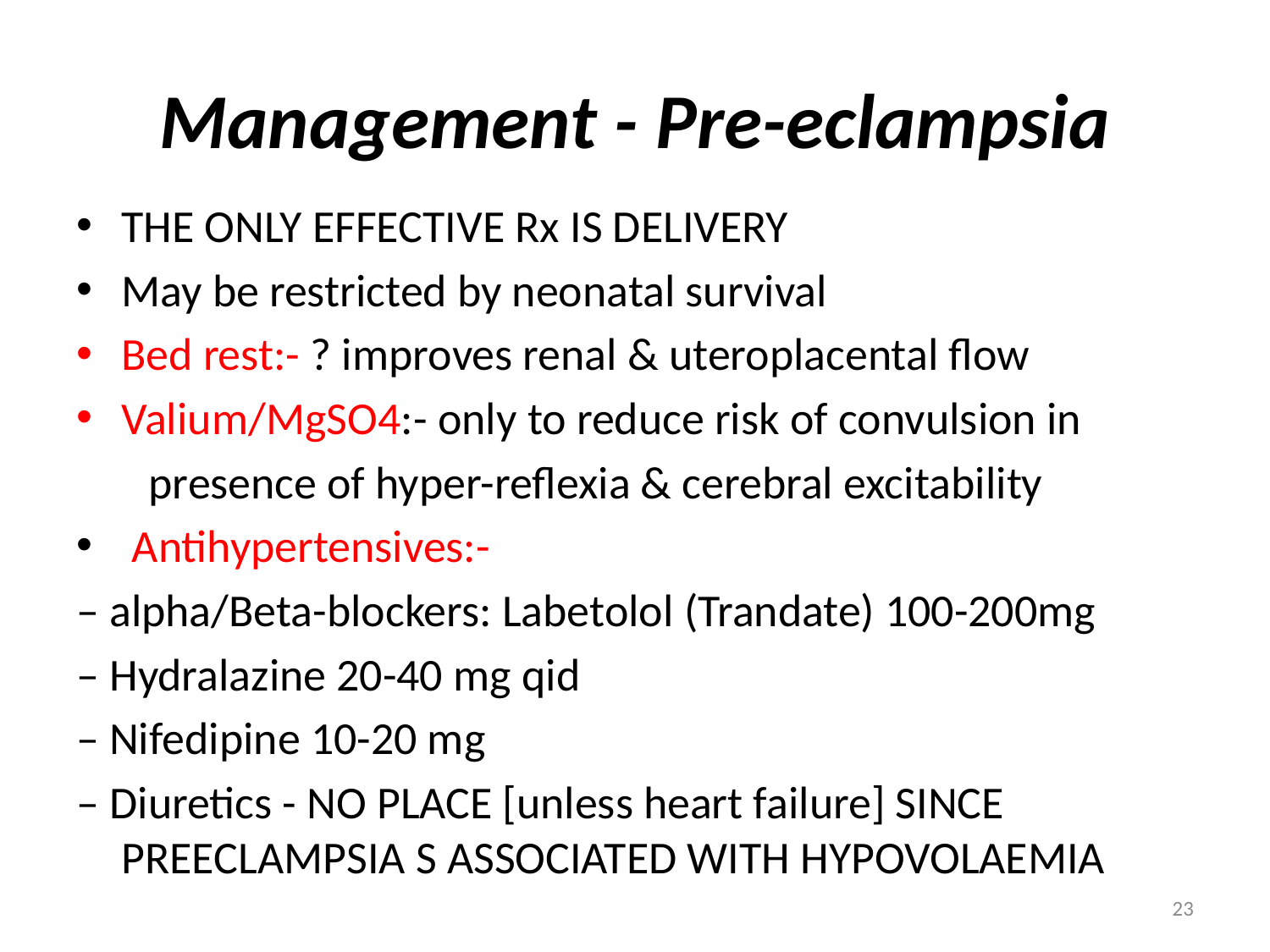

# Management - Pre-eclampsia
THE ONLY EFFECTIVE Rx IS DELIVERY
May be restricted by neonatal survival
Bed rest:- ? improves renal & uteroplacental flow
Valium/MgSO4:- only to reduce risk of convulsion in
       presence of hyper-reflexia & cerebral excitability
 Antihypertensives:-
– alpha/Beta-blockers: Labetolol (Trandate) 100-200mg
– Hydralazine 20-40 mg qid
– Nifedipine 10-20 mg
– Diuretics - NO PLACE [unless heart failure] SINCE PREECLAMPSIA S ASSOCIATED WITH HYPOVOLAEMIA
23